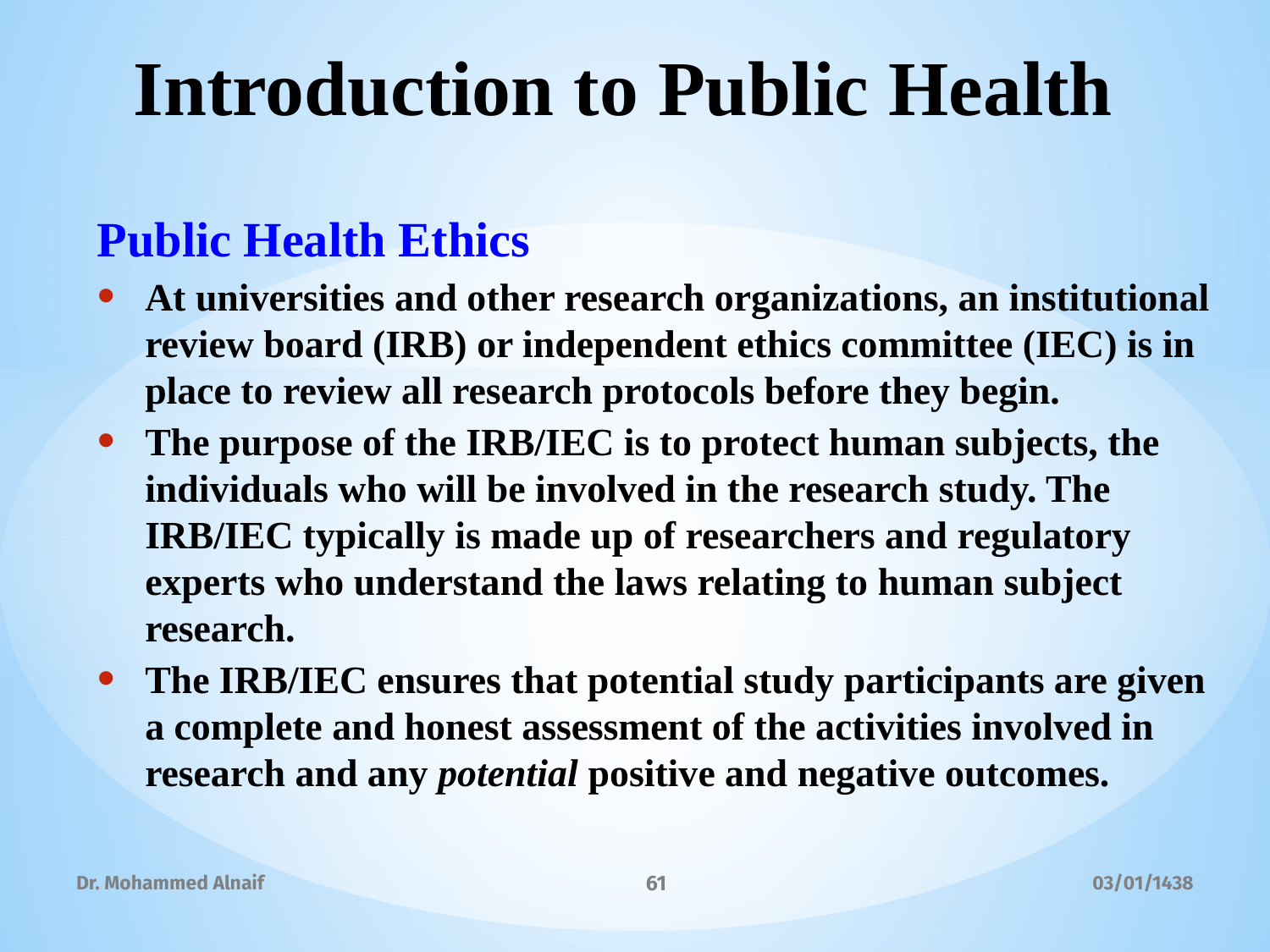

# Introduction to Public Health
Public Health Ethics
At universities and other research organizations, an institutional review board (IRB) or independent ethics committee (IEC) is in place to review all research protocols before they begin.
The purpose of the IRB/IEC is to protect human subjects, the individuals who will be involved in the research study. The IRB/IEC typically is made up of researchers and regulatory experts who understand the laws relating to human subject research.
The IRB/IEC ensures that potential study participants are given a complete and honest assessment of the activities involved in research and any potential positive and negative outcomes.
Dr. Mohammed Alnaif
61
03/01/1438